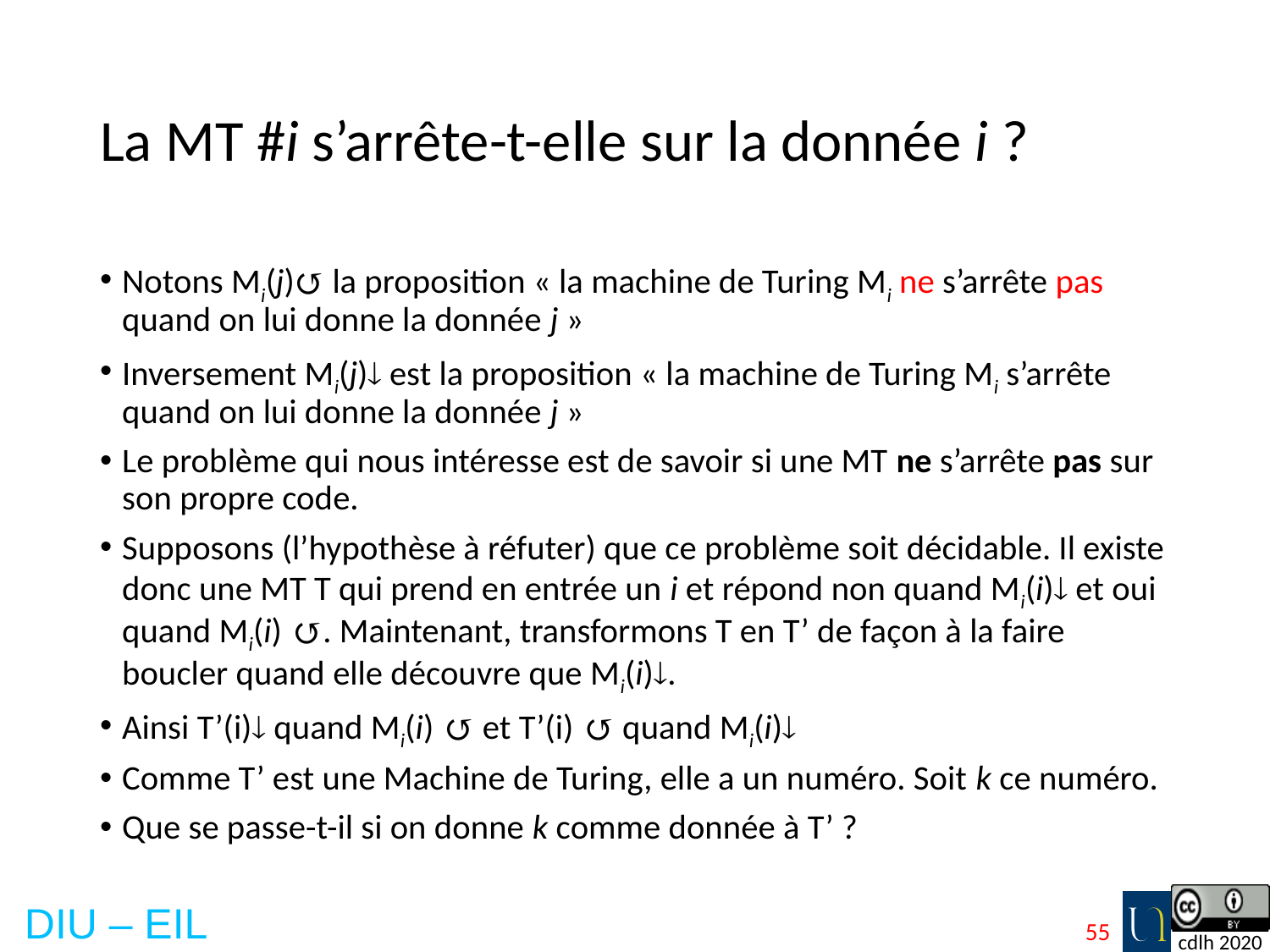

# La MT #i s’arrête-t-elle sur la donnée i ?
Notons Mi(j)↺ la proposition « la machine de Turing Mi ne s’arrête pas quand on lui donne la donnée j »
Inversement Mi(j)↓ est la proposition « la machine de Turing Mi s’arrête quand on lui donne la donnée j »
Le problème qui nous intéresse est de savoir si une MT ne s’arrête pas sur son propre code.
Supposons (l’hypothèse à réfuter) que ce problème soit décidable. Il existe donc une MT T qui prend en entrée un i et répond non quand Mi(i)↓ et oui quand Mi(i) ↺. Maintenant, transformons T en T’ de façon à la faire boucler quand elle découvre que Mi(i)↓.
Ainsi T’(i)↓ quand Mi(i) ↺ et T’(i) ↺ quand Mi(i)↓
Comme T’ est une Machine de Turing, elle a un numéro. Soit k ce numéro.
Que se passe-t-il si on donne k comme donnée à T’ ?
55